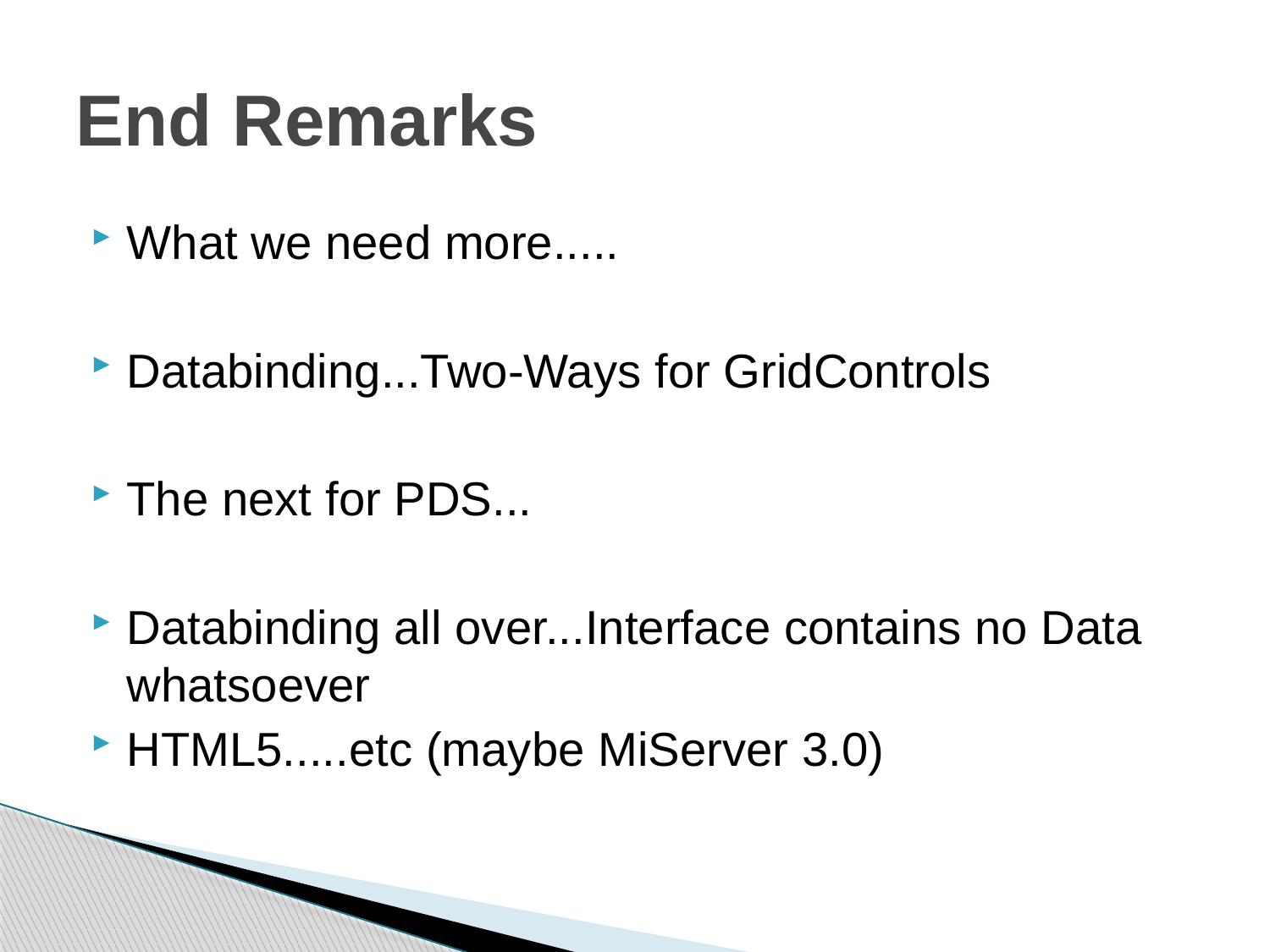

# End Remarks
What we need more.....

Databinding...Two-Ways for GridControls

The next for PDS...

Databinding all over...Interface contains no Data whatsoever
HTML5.....etc (maybe MiServer 3.0)